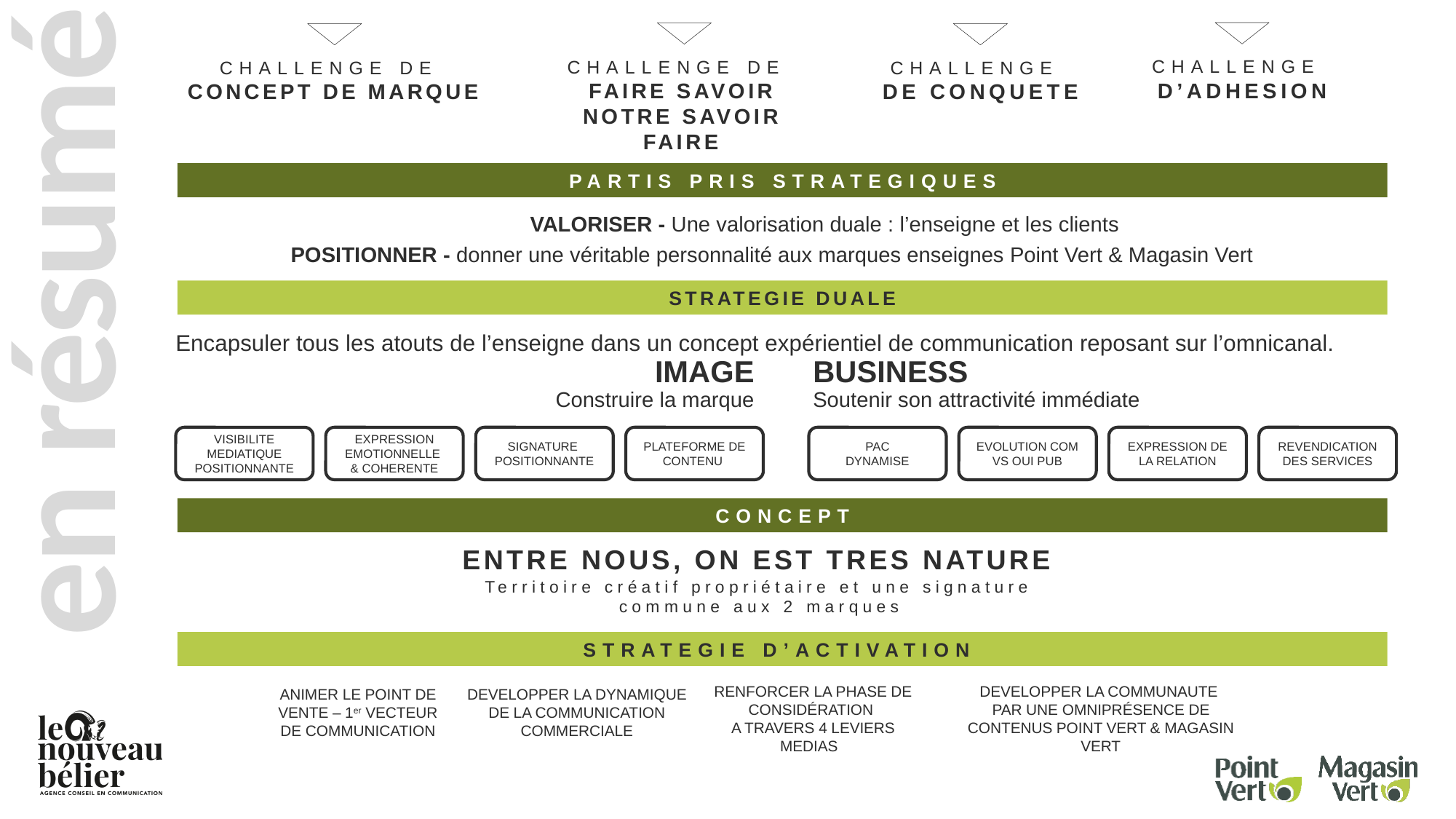

CHALLENGE
D’ADHESION
CHALLENGE DE
FAIRE SAVOIR NOTRE SAVOIR FAIRE
CHALLENGE DE
CONCEPT DE MARQUE
CHALLENGE
DE CONQUETE
PARTIS PRIS STRATEGIQUES
VALORISER - Une valorisation duale : l’enseigne et les clients

POSITIONNER - donner une véritable personnalité aux marques enseignes Point Vert & Magasin Vert
STRATEGIE DUALE
en résumé
Encapsuler tous les atouts de l’enseigne dans un concept expérientiel de communication reposant sur l’omnicanal.
	IMAGE
Construire la marque
	BUSINESS
Soutenir son attractivité immédiate
VISIBILITE
MEDIATIQUE
POSITIONNANTE
EXPRESSION
EMOTIONNELLE
& COHERENTE
SIGNATURE
POSITIONNANTE
PLATEFORME DE CONTENU
PAC
DYNAMISE
EVOLUTION COM VS OUI PUB
EXPRESSION DE LA RELATION
REVENDICATION
DES SERVICES
CONCEPT
ENTRE NOUS, ON EST TRES NATURE
Territoire créatif propriétaire et une signature
commune aux 2 marques
STRATEGIE D’ACTIVATION
RENFORCER LA PHASE DE CONSIDÉRATION
A TRAVERS 4 LEVIERS MEDIAS
DEVELOPPER LA COMMUNAUTE
PAR UNE OMNIPRÉSENCE DE CONTENUS POINT VERT & MAGASIN VERT
DEVELOPPER LA DYNAMIQUE DE LA COMMUNICATION COMMERCIALE
ANIMER LE POINT DE VENTE – 1er VECTEUR DE COMMUNICATION